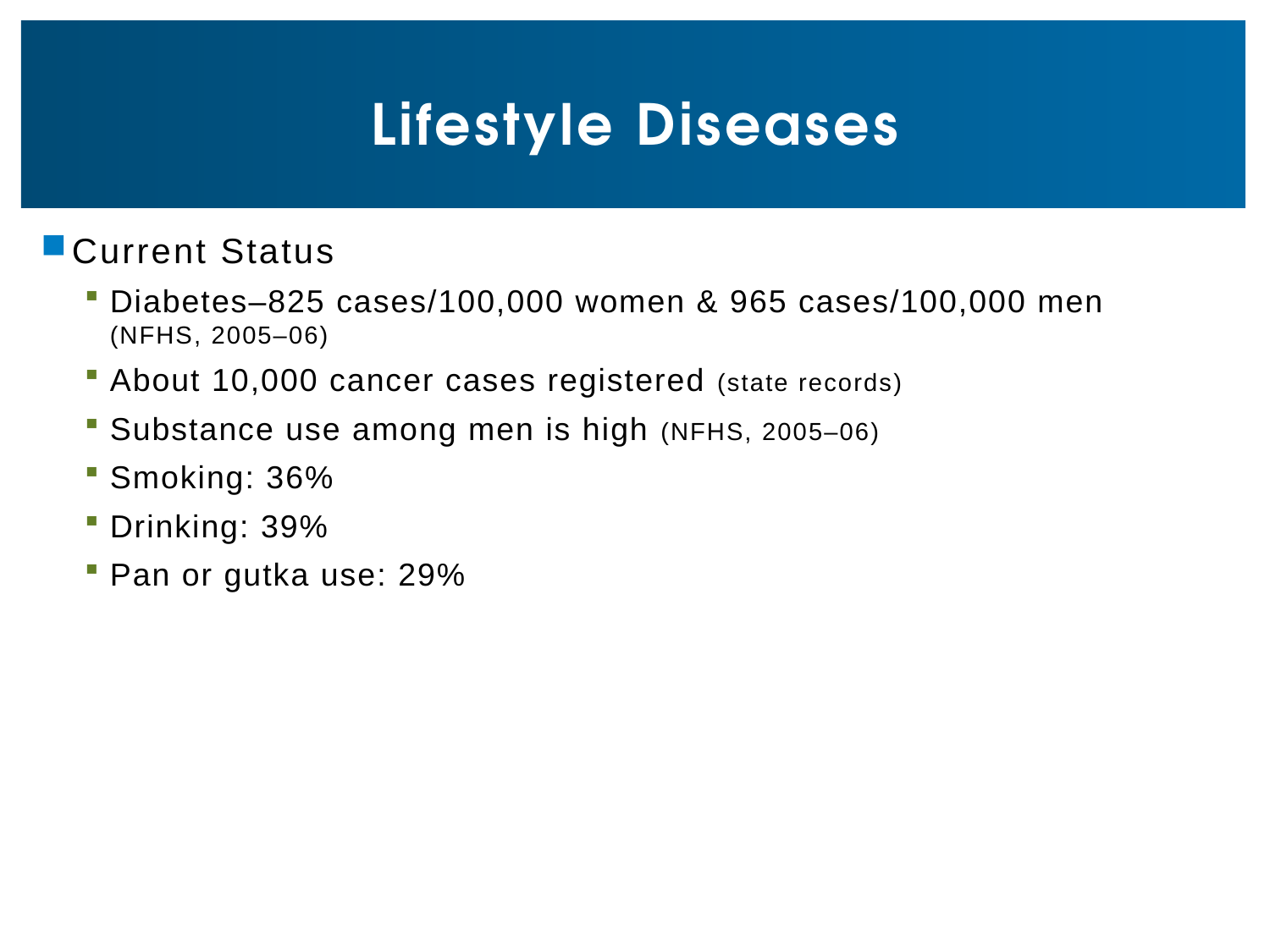

# Lifestyle Diseases
Current Status
Diabetes–825 cases/100,000 women & 965 cases/100,000 men
(NFHS, 2005–06)
About 10,000 cancer cases registered (state records)
Substance use among men is high (NFHS, 2005–06)
Smoking: 36%
Drinking: 39%
Pan or gutka use: 29%